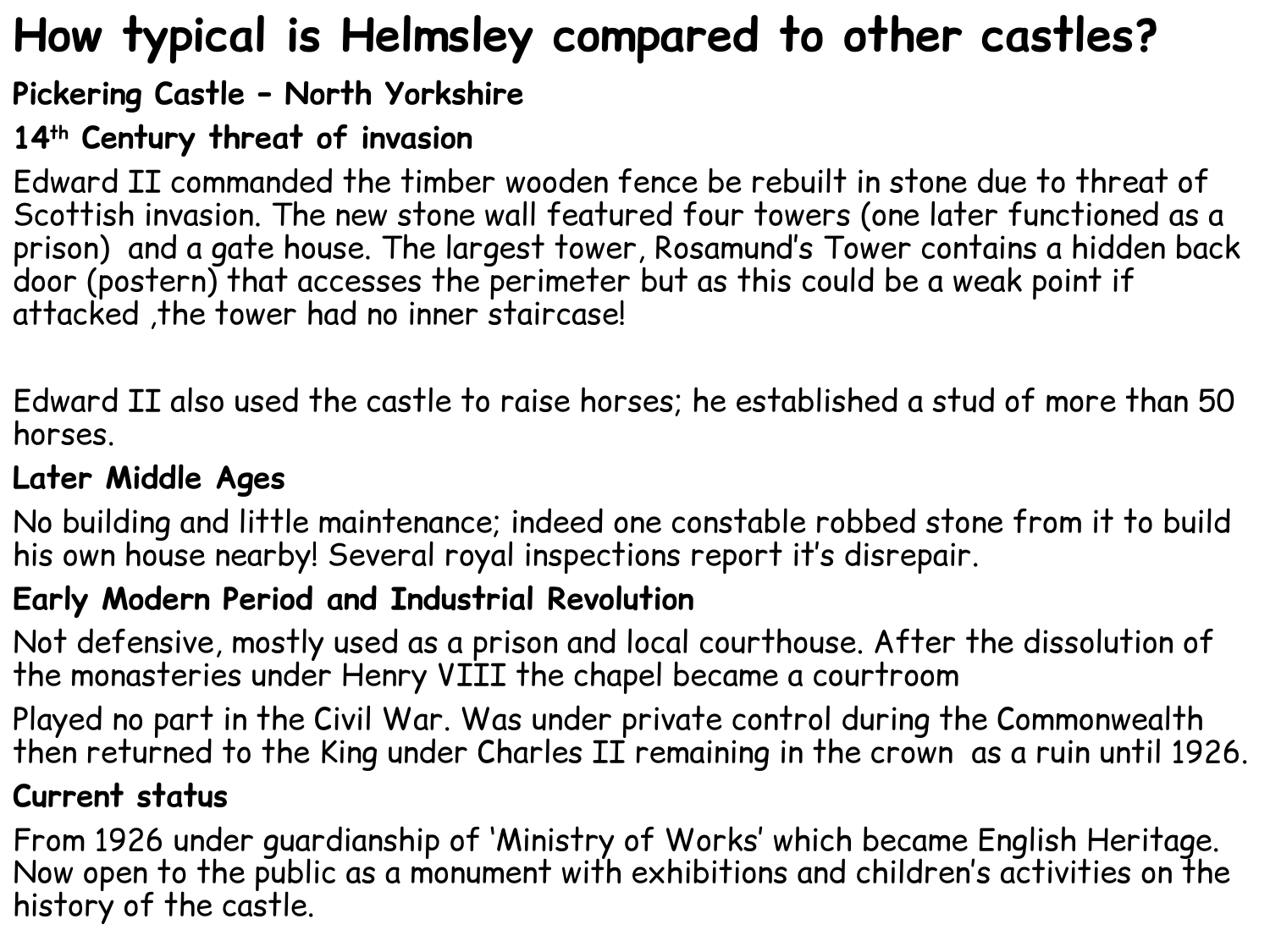

# How typical is Helmsley compared to other castles?
Pickering Castle – North Yorkshire
14th Century threat of invasion
Edward II commanded the timber wooden fence be rebuilt in stone due to threat of Scottish invasion. The new stone wall featured four towers (one later functioned as a prison)  and a gate house. The largest tower, Rosamund’s Tower contains a hidden back door (postern) that accesses the perimeter but as this could be a weak point if attacked ,the tower had no inner staircase!

Edward II also used the castle to raise horses; he established a stud of more than 50 horses.
Later Middle Ages
No building and little maintenance; indeed one constable robbed stone from it to build his own house nearby! Several royal inspections report it’s disrepair.
Early Modern Period and Industrial Revolution
Not defensive, mostly used as a prison and local courthouse. After the dissolution of the monasteries under Henry VIII the chapel became a courtroom
Played no part in the Civil War. Was under private control during the Commonwealth then returned to the King under Charles II remaining in the crown  as a ruin until 1926.
Current status
From 1926 under guardianship of ‘Ministry of Works’ which became English Heritage. Now open to the public as a monument with exhibitions and children’s activities on the history of the castle.